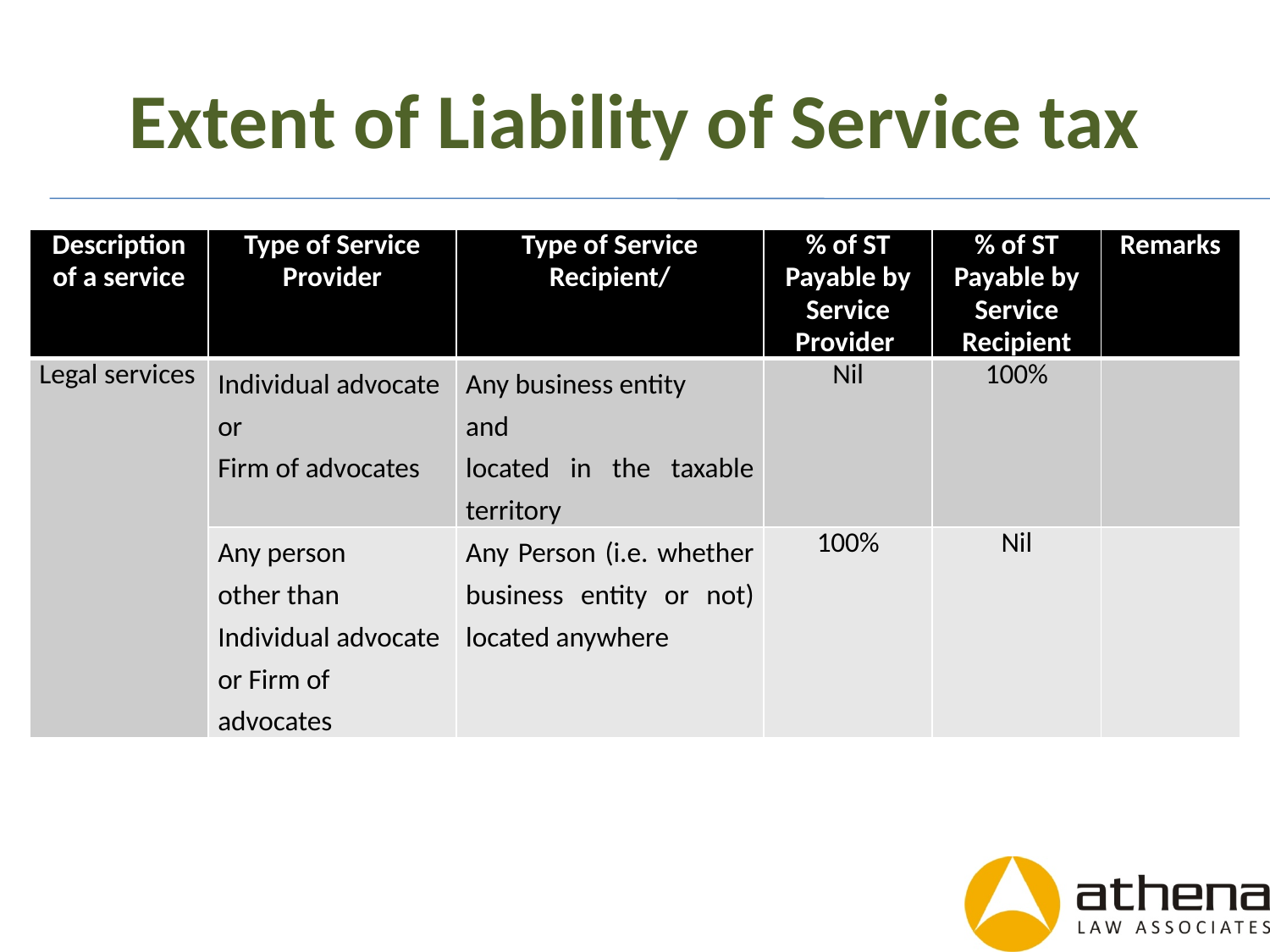

# Extent of Liability of Service tax

| Description of a service | Type of Service Provider | Type of Service Recipient/ | % of ST Payable by Service Provider | % of ST Payable by Service Recipient | Remarks |
| --- | --- | --- | --- | --- | --- |
| Legal services | Individual advocate or Firm of advocates | Any business entity and located in the taxable territory | Nil | 100% |  |
|  | Any person other than Individual advocate or Firm of advocates | Any Person (i.e. whether business entity or not) located anywhere | 100% | Nil |  |